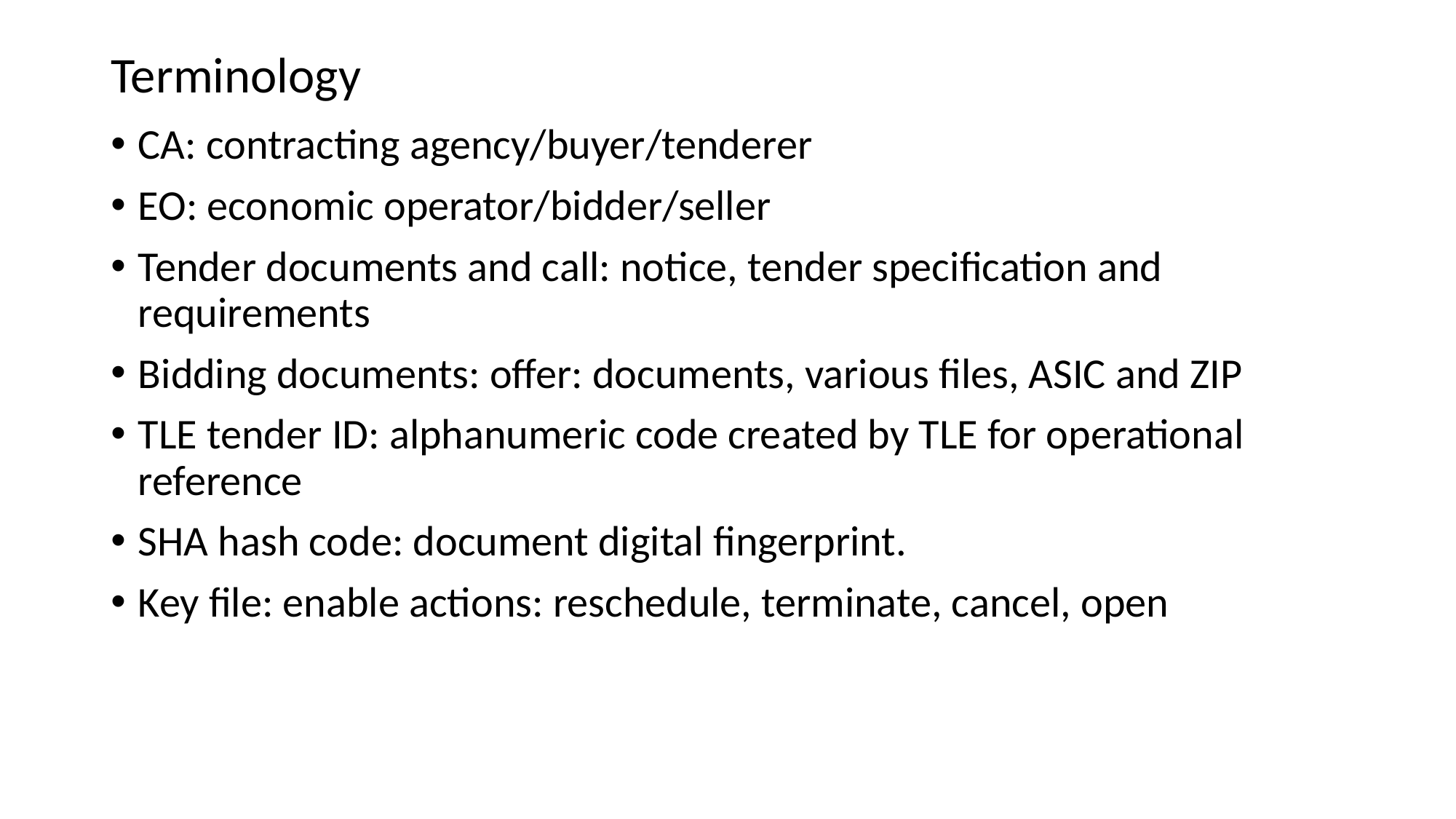

# Terminology
CA: contracting agency/buyer/tenderer
EO: economic operator/bidder/seller
Tender documents and call: notice, tender specification and requirements
Bidding documents: offer: documents, various files, ASIC and ZIP
TLE tender ID: alphanumeric code created by TLE for operational reference
SHA hash code: document digital fingerprint.
Key file: enable actions: reschedule, terminate, cancel, open